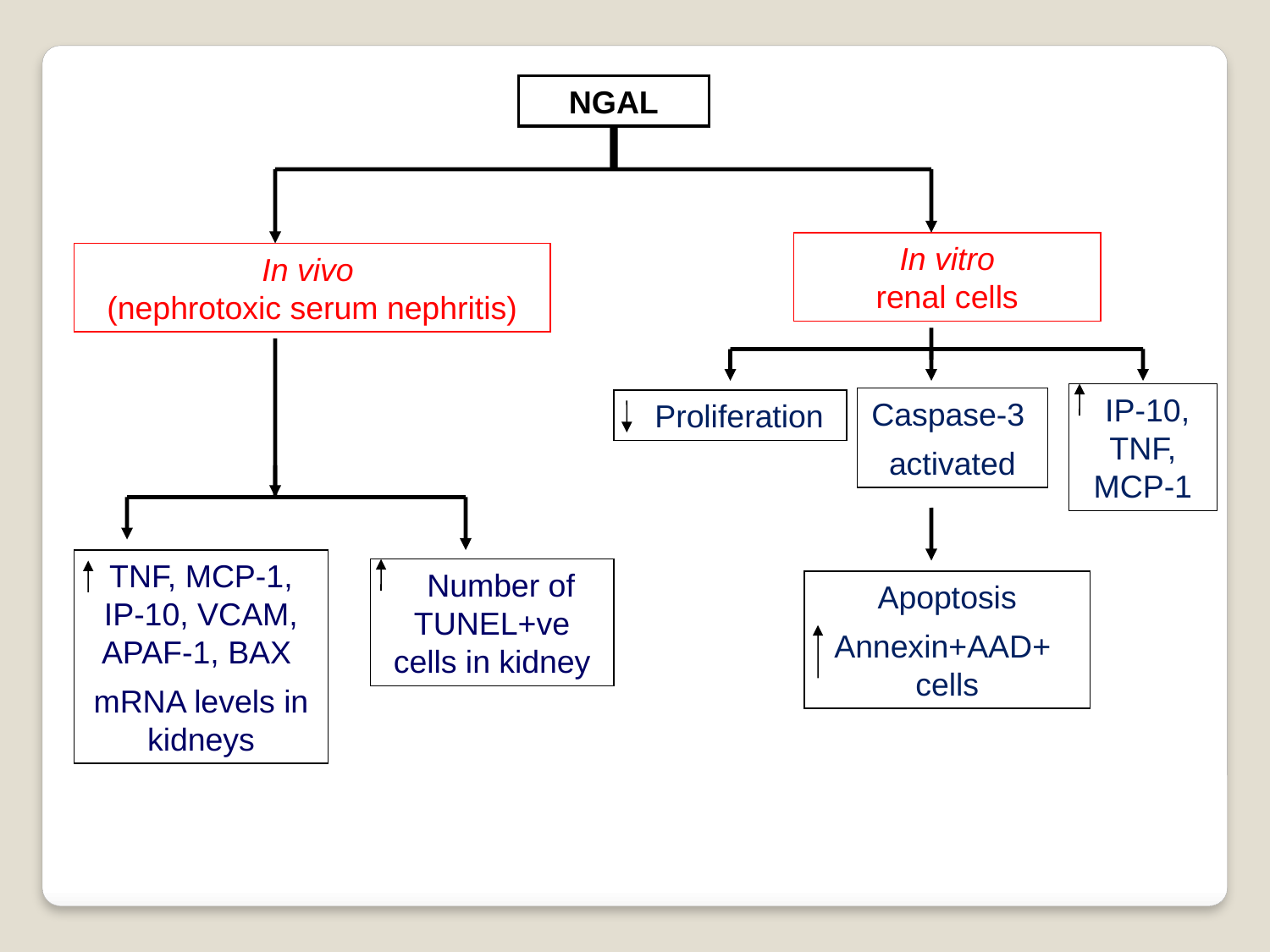

NGAL

In vitro
renal cells
In vivo
(nephrotoxic serum nephritis)

 IP-10, TNF, MCP-1

Caspase-3
activated
  Proliferation

 TNF, MCP-1,  IP-10, VCAM, APAF-1, BAX
mRNA levels in kidneys

  Number of TUNEL+ve cells in kidney

Apoptosis
 Annexin+AAD+   cells